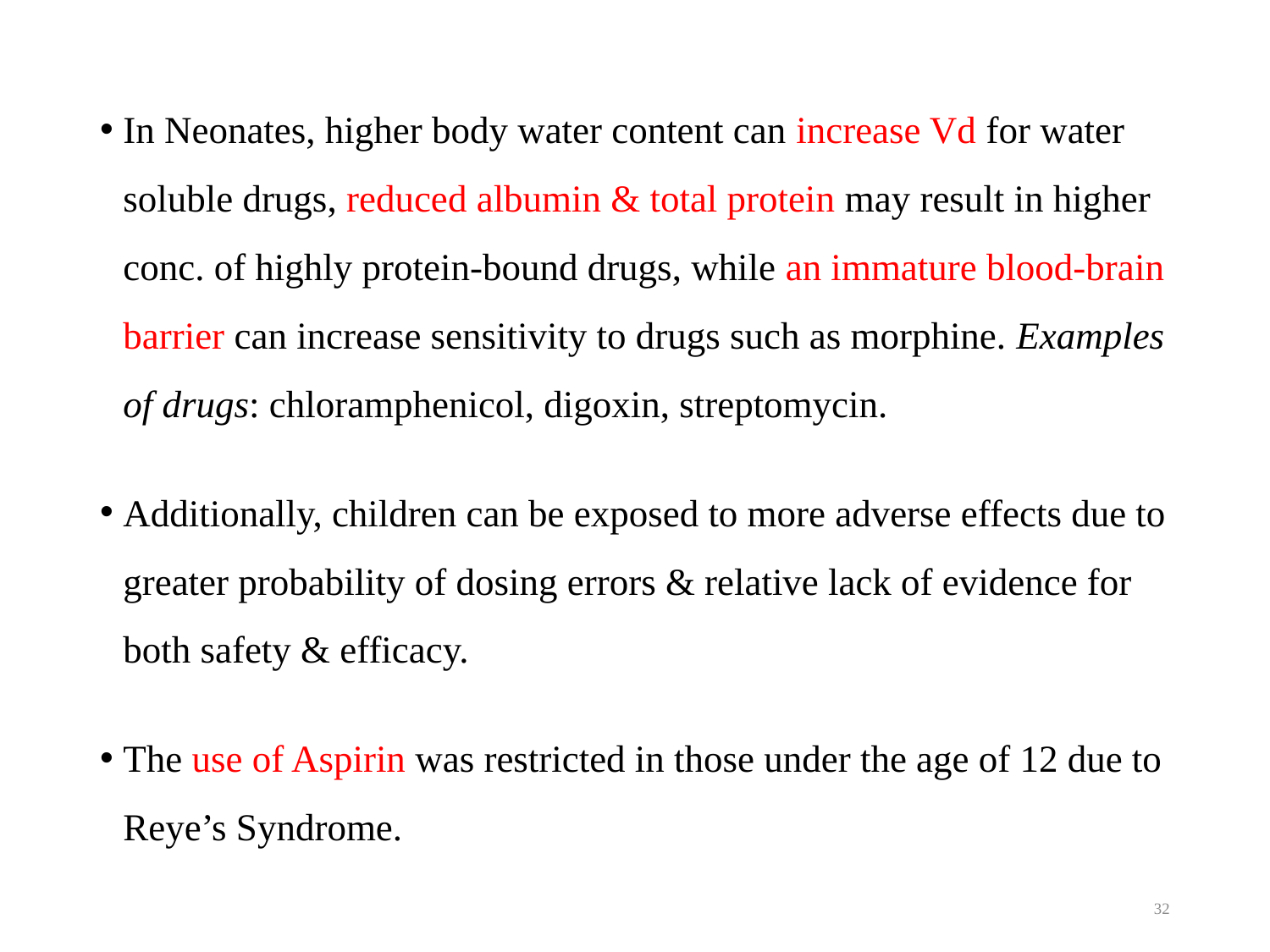

In Neonates, higher body water content can increase Vd for water soluble drugs, reduced albumin & total protein may result in higher conc. of highly protein-bound drugs, while an immature blood-brain barrier can increase sensitivity to drugs such as morphine. Examples of drugs: chloramphenicol, digoxin, streptomycin.
Additionally, children can be exposed to more adverse effects due to greater probability of dosing errors & relative lack of evidence for both safety & efficacy.
The use of Aspirin was restricted in those under the age of 12 due to Reye’s Syndrome.
32